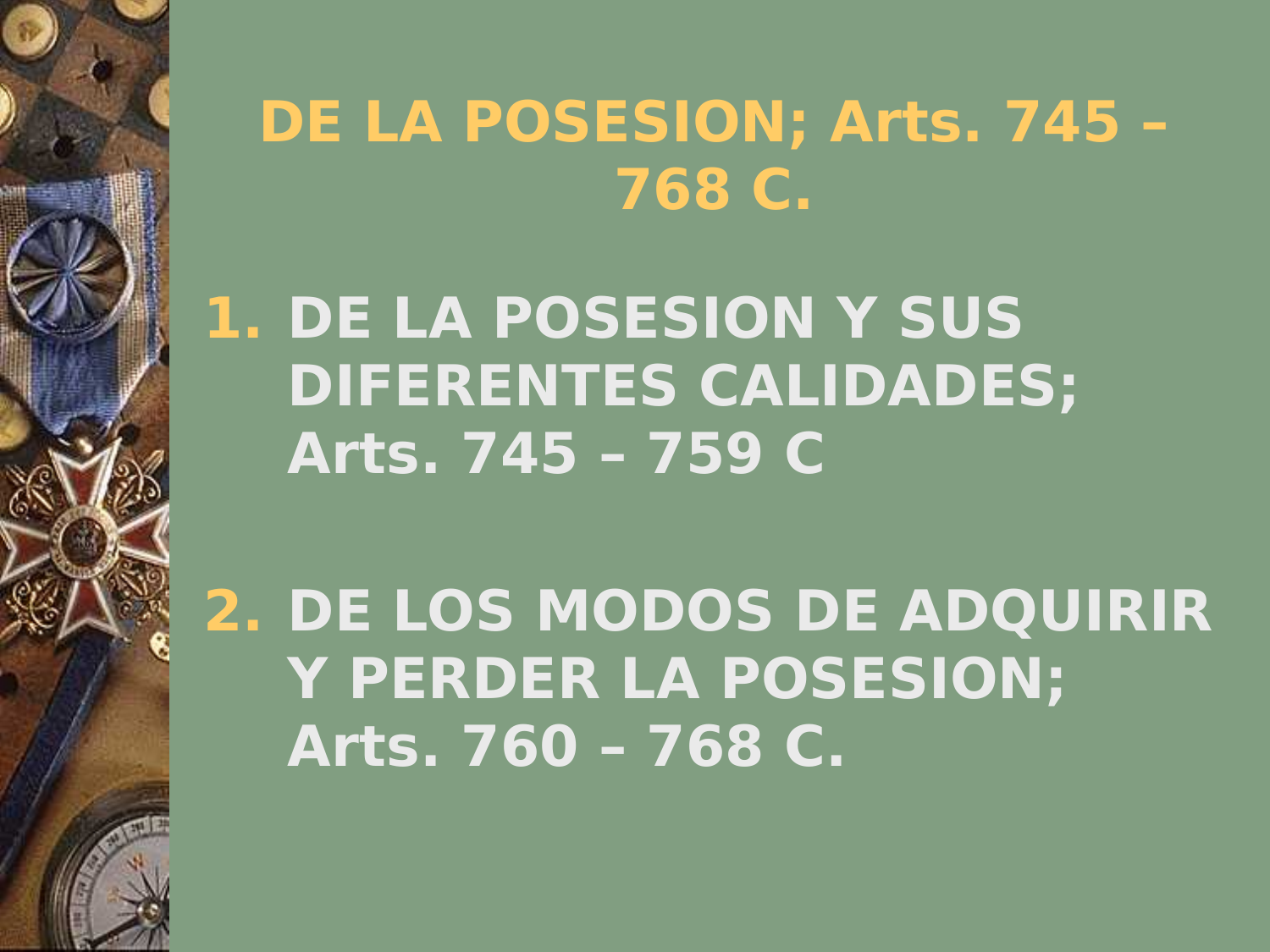

# DE LA POSESION; Arts. 745 – 768 C.
DE LA POSESION Y SUS DIFERENTES CALIDADES; Arts. 745 – 759 C

DE LOS MODOS DE ADQUIRIR Y PERDER LA POSESION; Arts. 760 – 768 C.